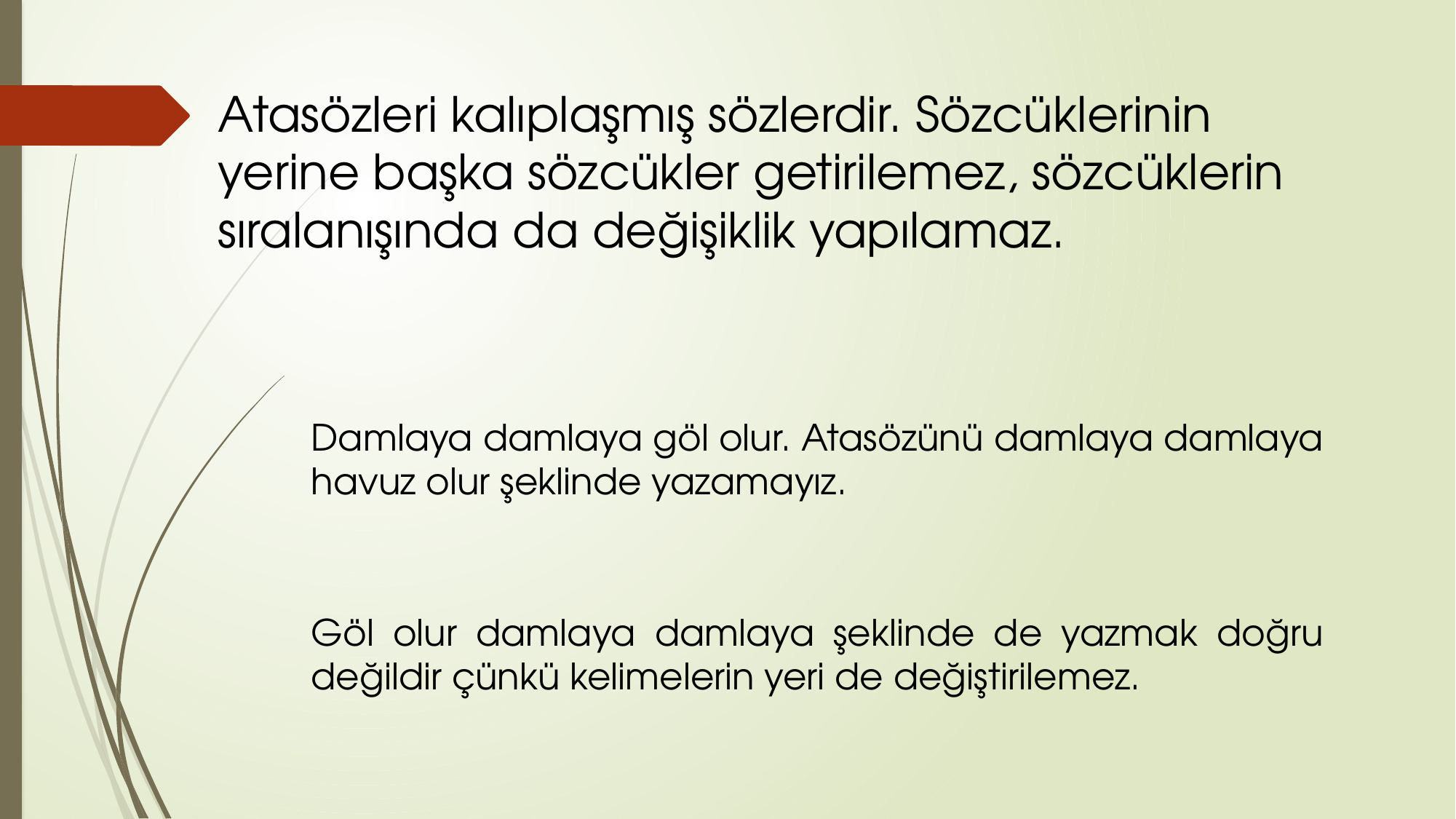

Atasözleri kalıplaşmış sözlerdir. Sözcüklerinin yerine başka sözcükler getirilemez, sözcüklerin sıralanışında da değişiklik yapılamaz.
Damlaya damlaya göl olur. Atasözünü damlaya damlaya havuz olur şeklinde yazamayız.
Göl olur damlaya damlaya şeklinde de yazmak doğru değildir çünkü kelimelerin yeri de değiştirilemez.